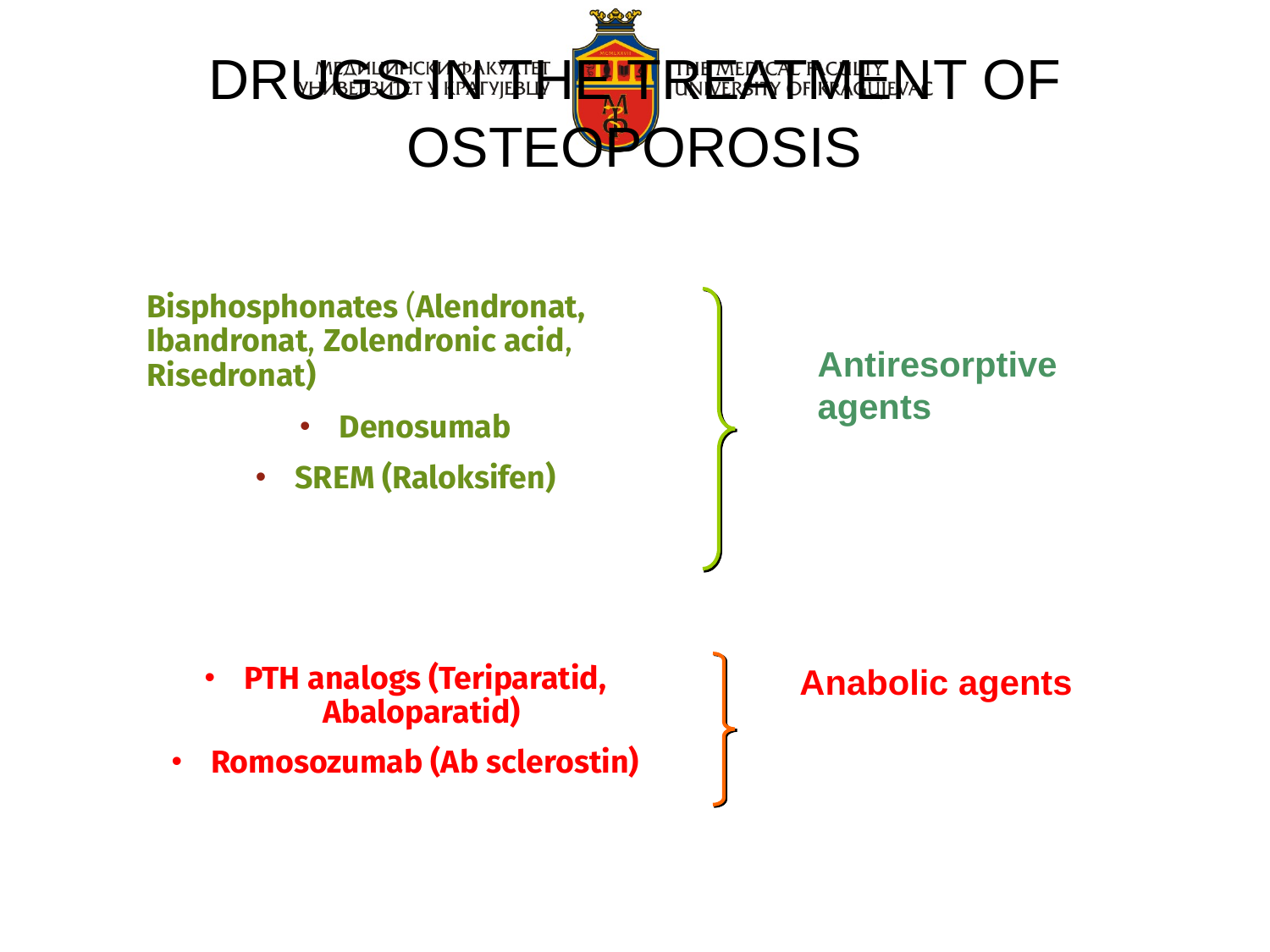

DRUGS IN THE TREATMENT OF OSTEOPOROSIS
Bisphosphonates (Alendronat, Ibandronat, Zolendronic acid, Risedronat)
Denosumab
SREM (Raloksifen)

PTH analogs (Teriparatid, Abaloparatid)
Romosozumab (Ab sclerostin)

Antiresorptive agents

Anabolic agents